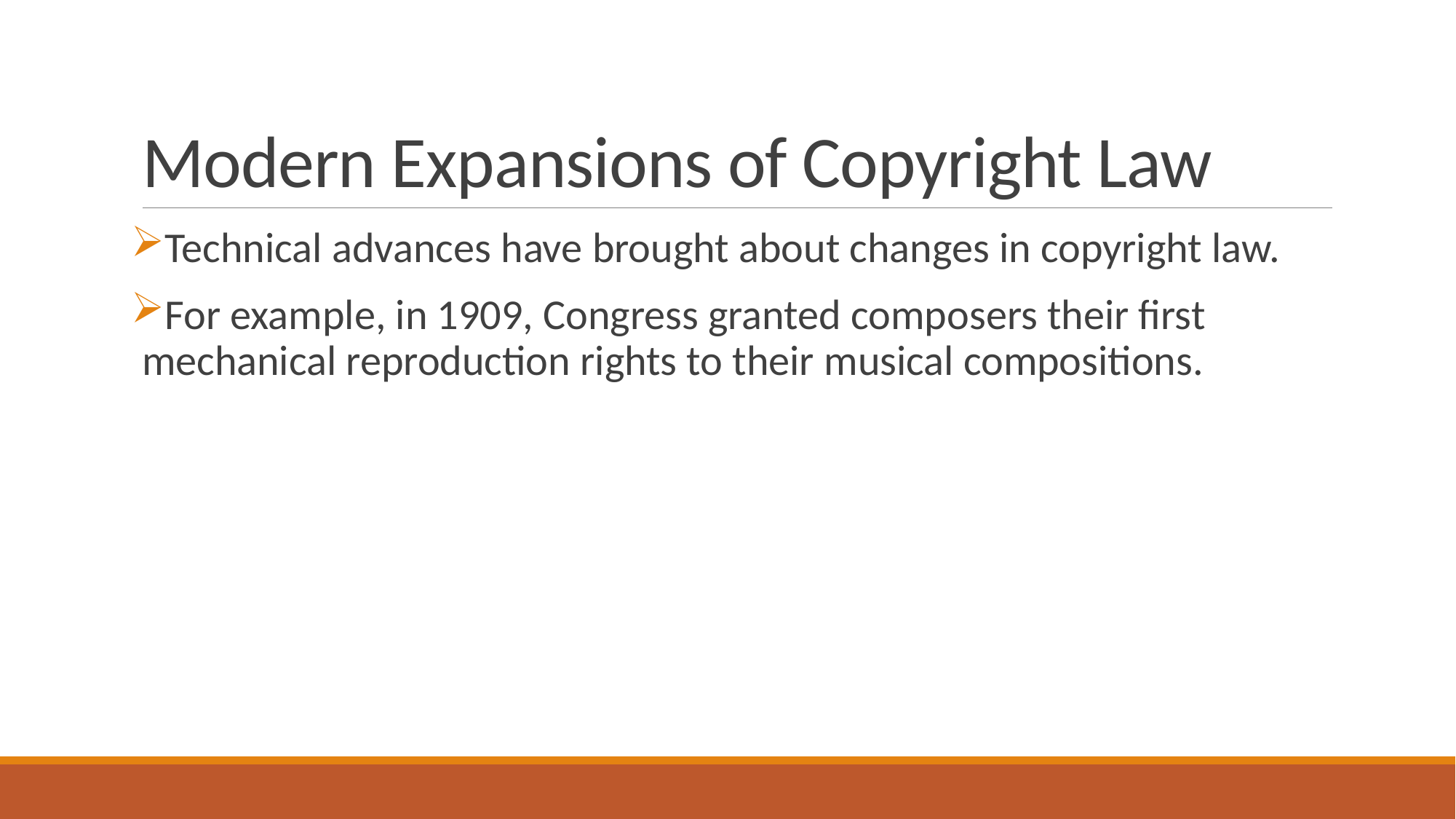

# Modern Expansions of Copyright Law
Technical advances have brought about changes in copyright law.
For example, in 1909, Congress granted composers their first mechanical reproduction rights to their musical compositions.